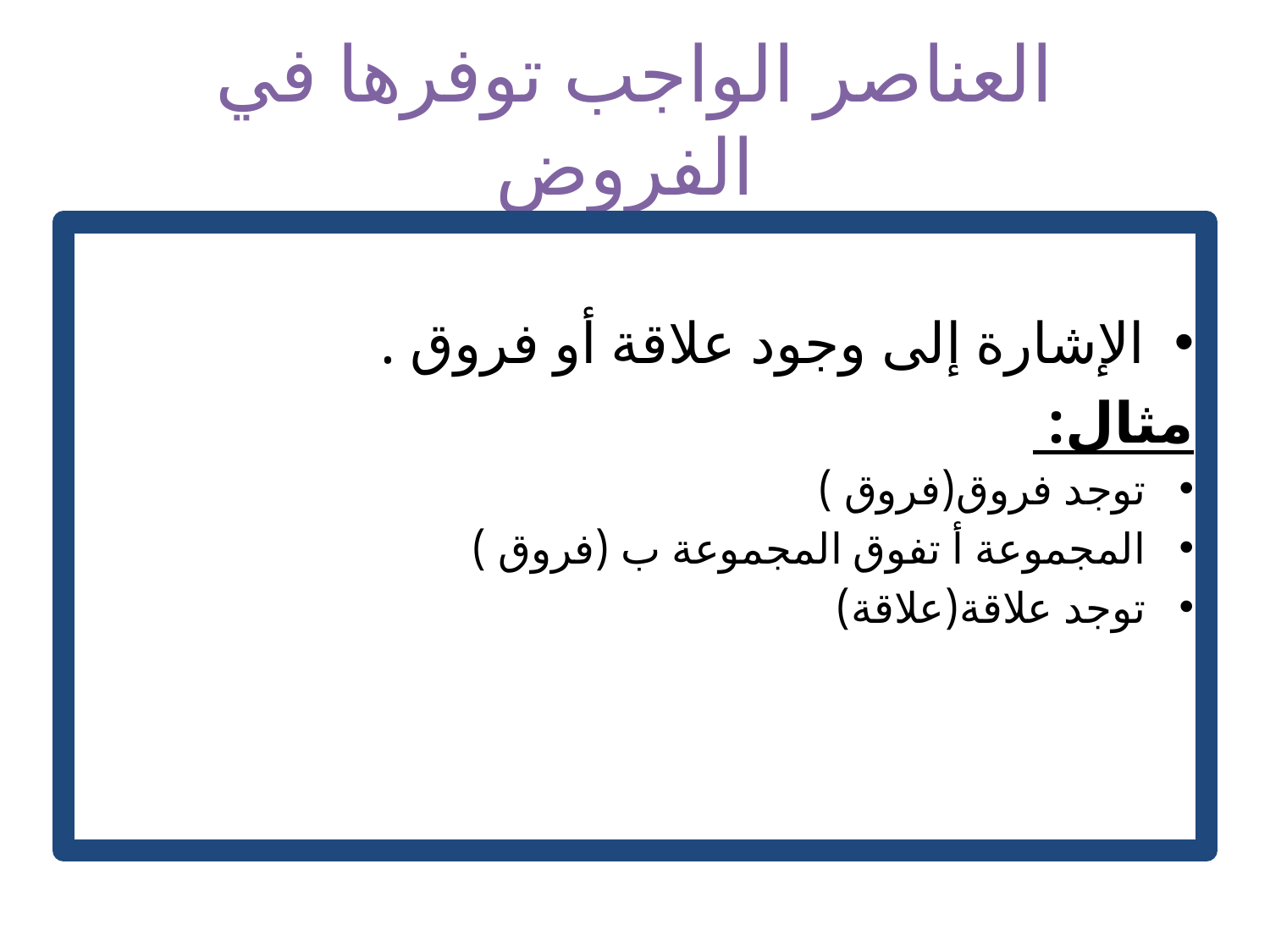

# العناصر الواجب توفرها في الفروض

الإشارة إلى وجود علاقة أو فروق .
مثال:
توجد فروق	(فروق )
المجموعة أ تفوق المجموعة ب 	(فروق )
توجد علاقة	(علاقة)